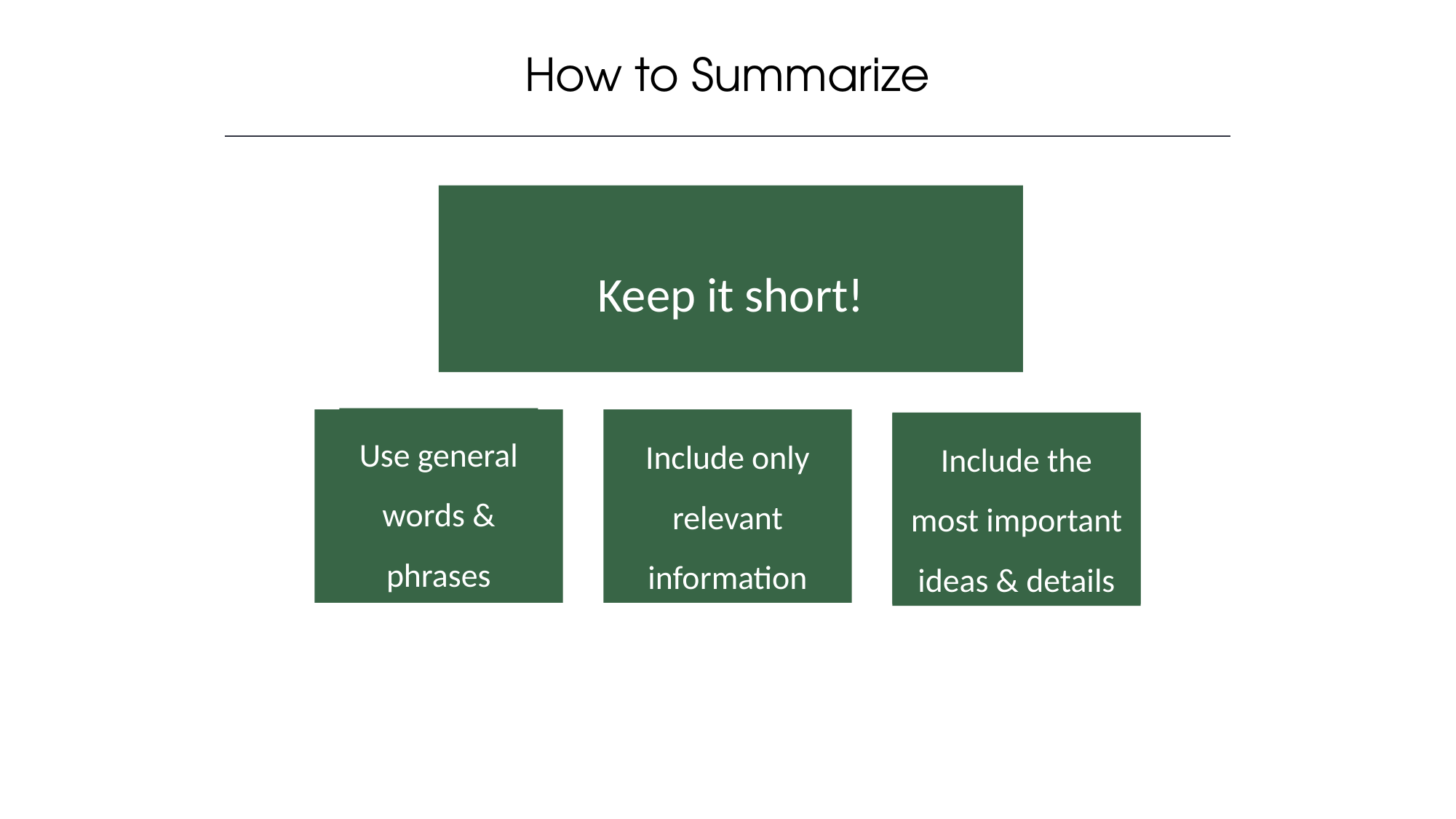

How to Summarize
HAWKES LEARNING

Keep it short!

Include only relevant information
Use general words & phrases

Include the most important ideas & details